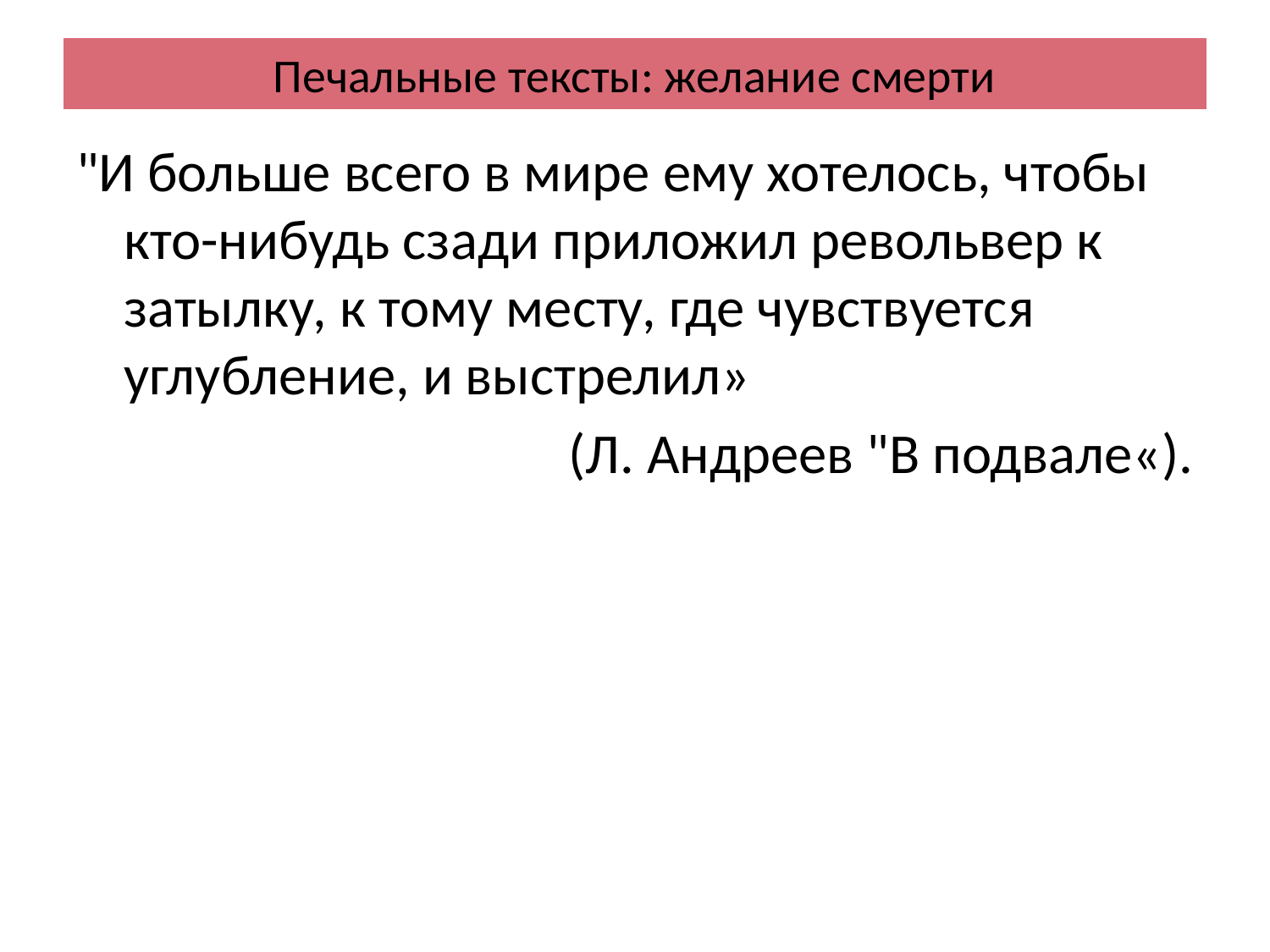

# Печальные тексты: желание смерти
"И больше всего в мире ему хотелось, чтобы кто-нибудь сзади приложил револьвер к затылку, к тому месту, где чувствуется углубление, и выстрелил»
 (Л. Андреев "В подвале«).